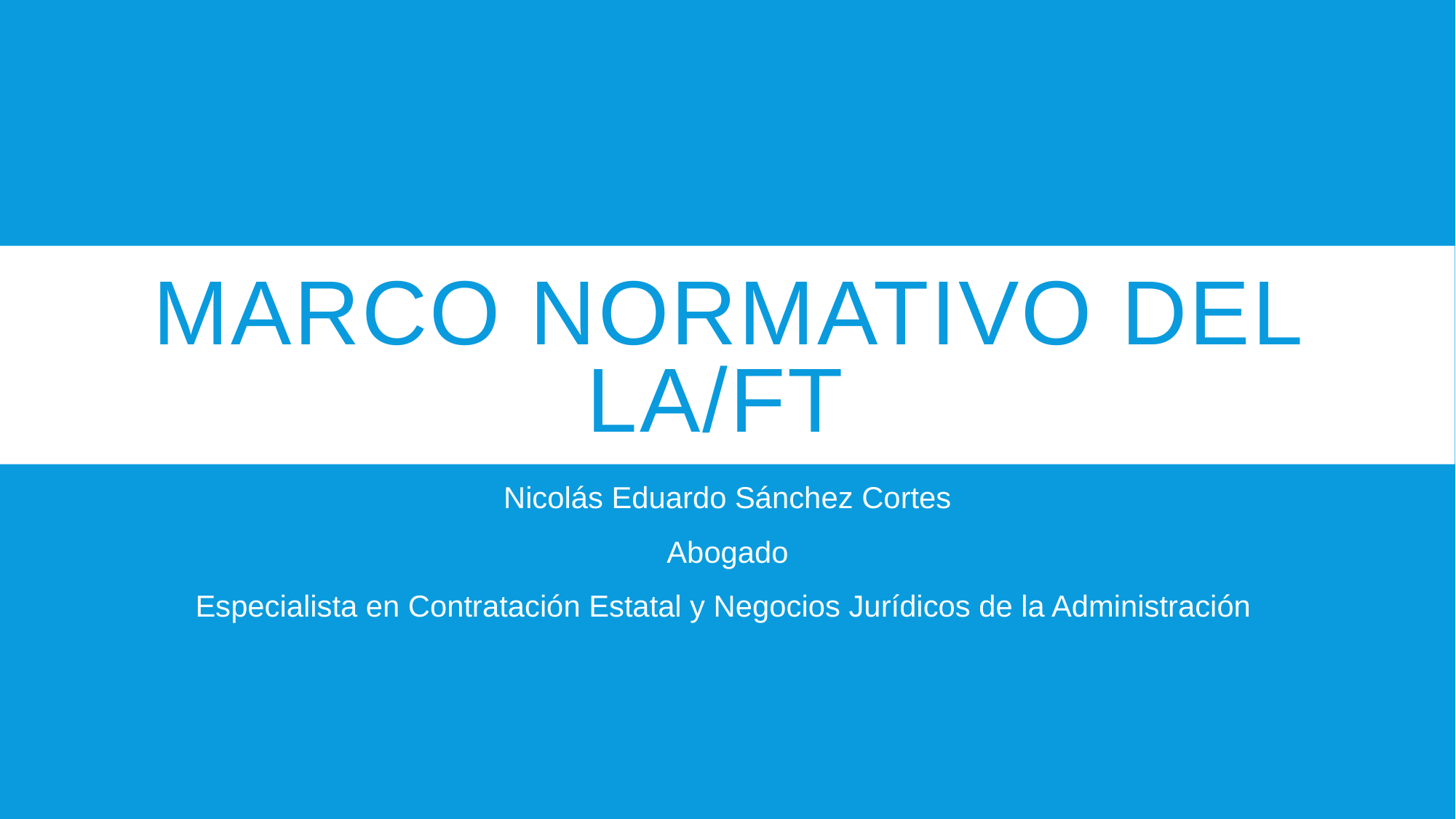

# Marco normativo del LA/FT
Nicolás Eduardo Sánchez Cortes
Abogado
Especialista en Contratación Estatal y Negocios Jurídicos de la Administración